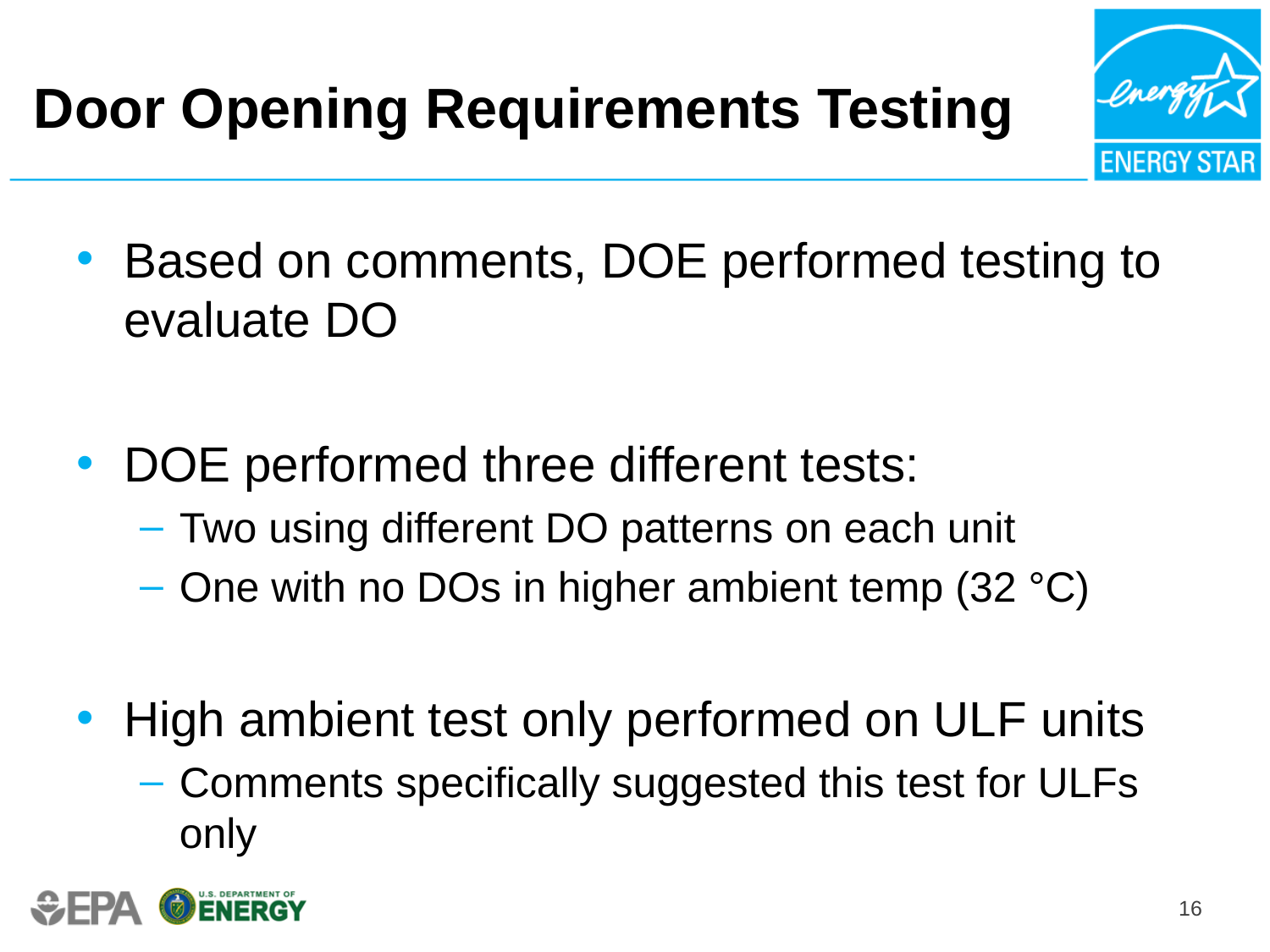

# Door Opening Requirements Testing
Based on comments, DOE performed testing to evaluate DO

DOE performed three different tests:
Two using different DO patterns on each unit
One with no DOs in higher ambient temp (32 °C)

High ambient test only performed on ULF units
Comments specifically suggested this test for ULFs only